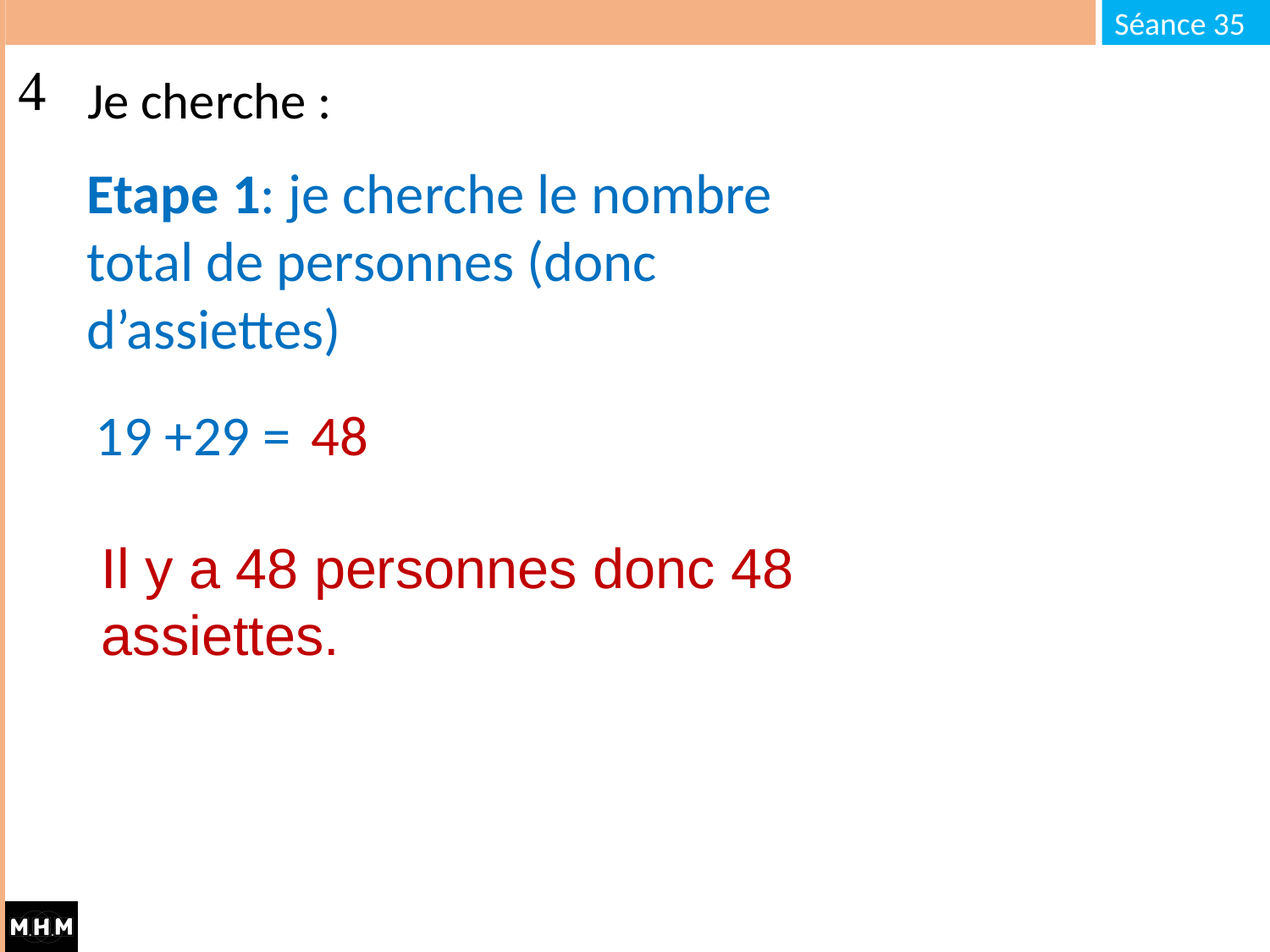

# Je cherche :
Etape 1: je cherche le nombre total de personnes (donc d’assiettes)
48
19 +29 =
Il y a 48 personnes donc 48 assiettes.